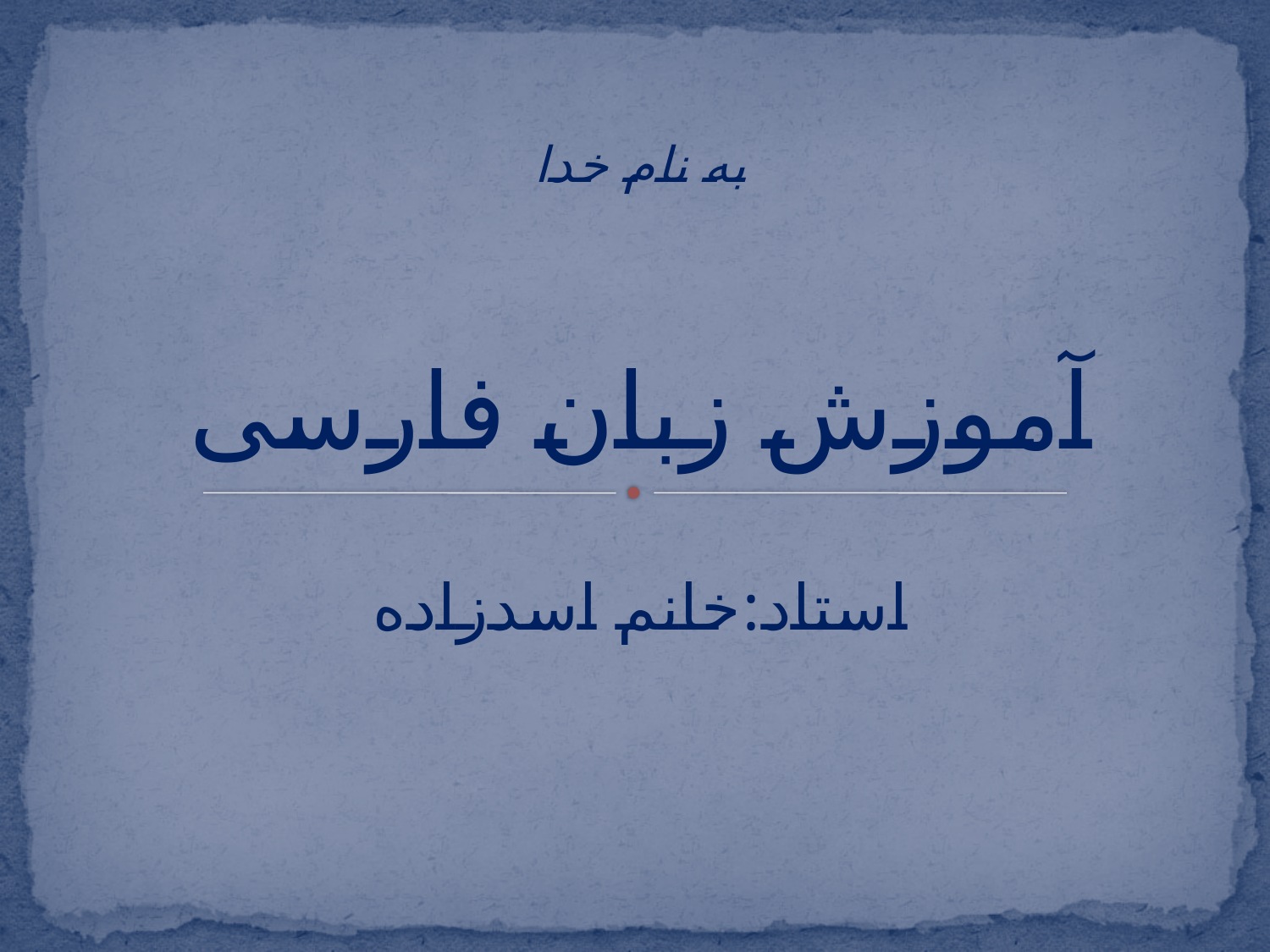

به نام خدا

آموزش زبان فارسی

استاد:خانم اسدزاده